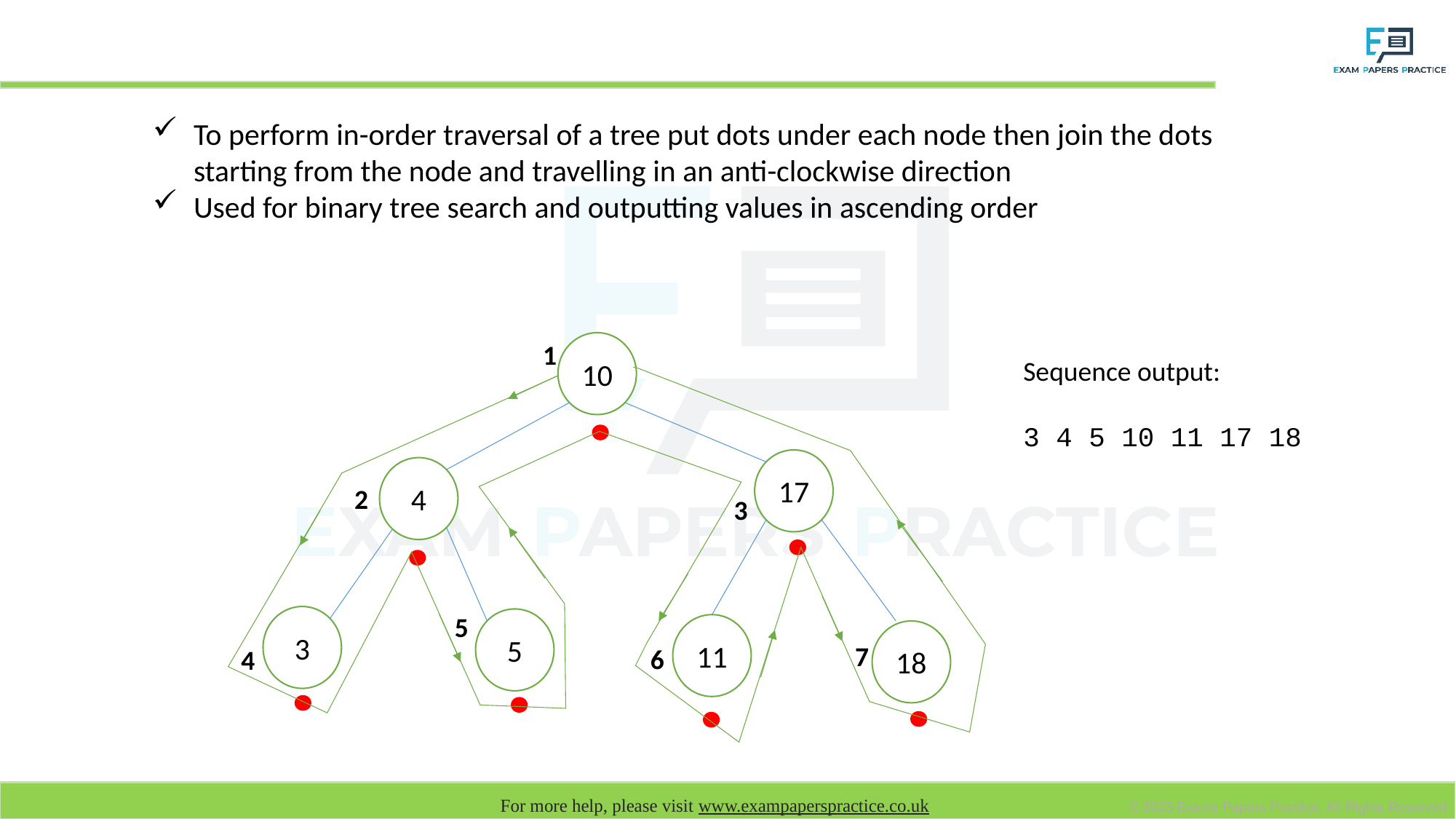

# In-order traversal
To perform in-order traversal of a tree put dots under each node then join the dots starting from the node and travelling in an anti-clockwise direction
Used for binary tree search and outputting values in ascending order
1
10
Sequence output:

3 4 5 10 11 17 18

17
4
2
3

5
3
5
11
18
7
6
4